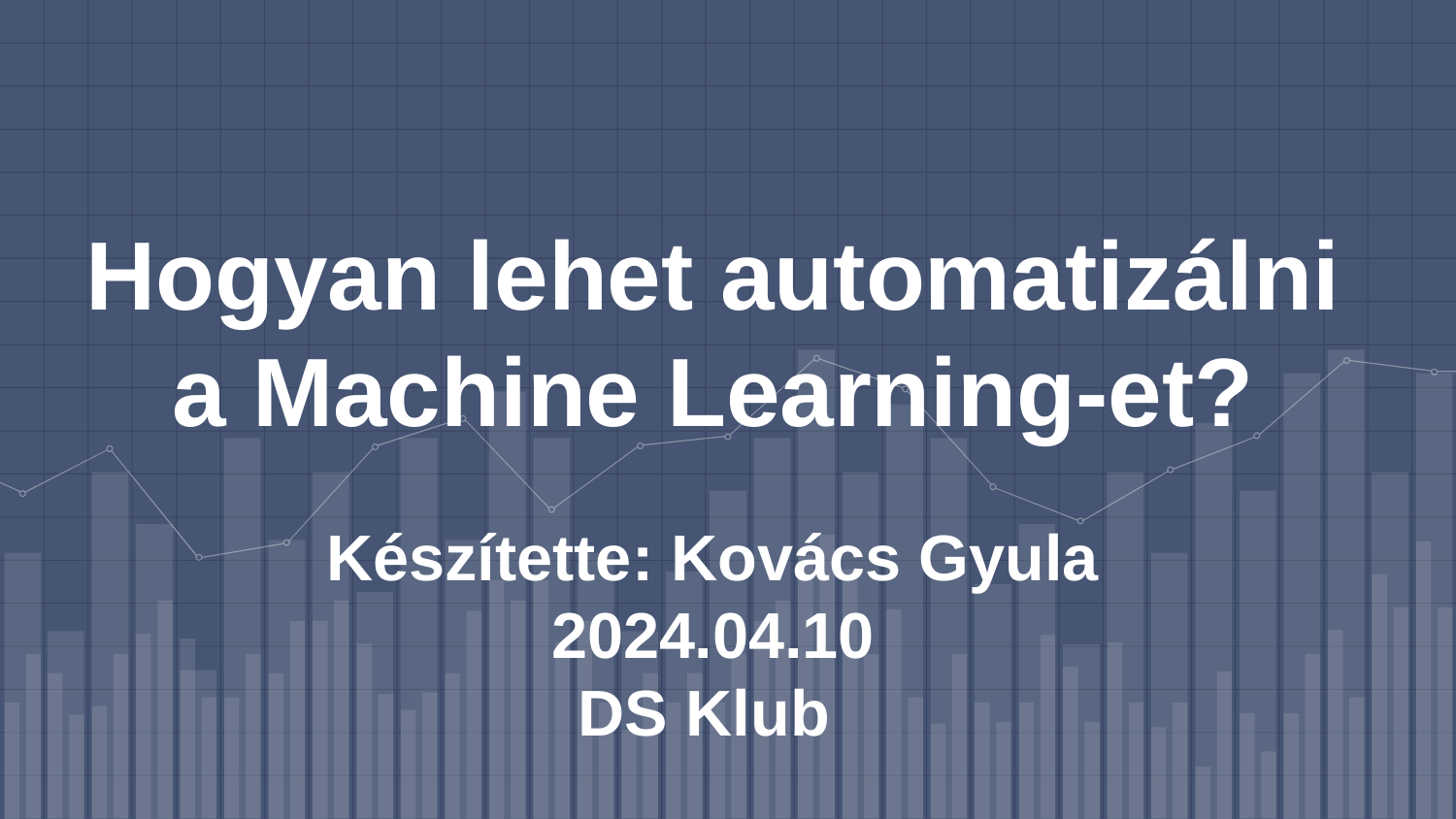

# Hogyan lehet automatizálni a Machine Learning-et? Készítette: Kovács Gyula 2024.04.10 DS Klub